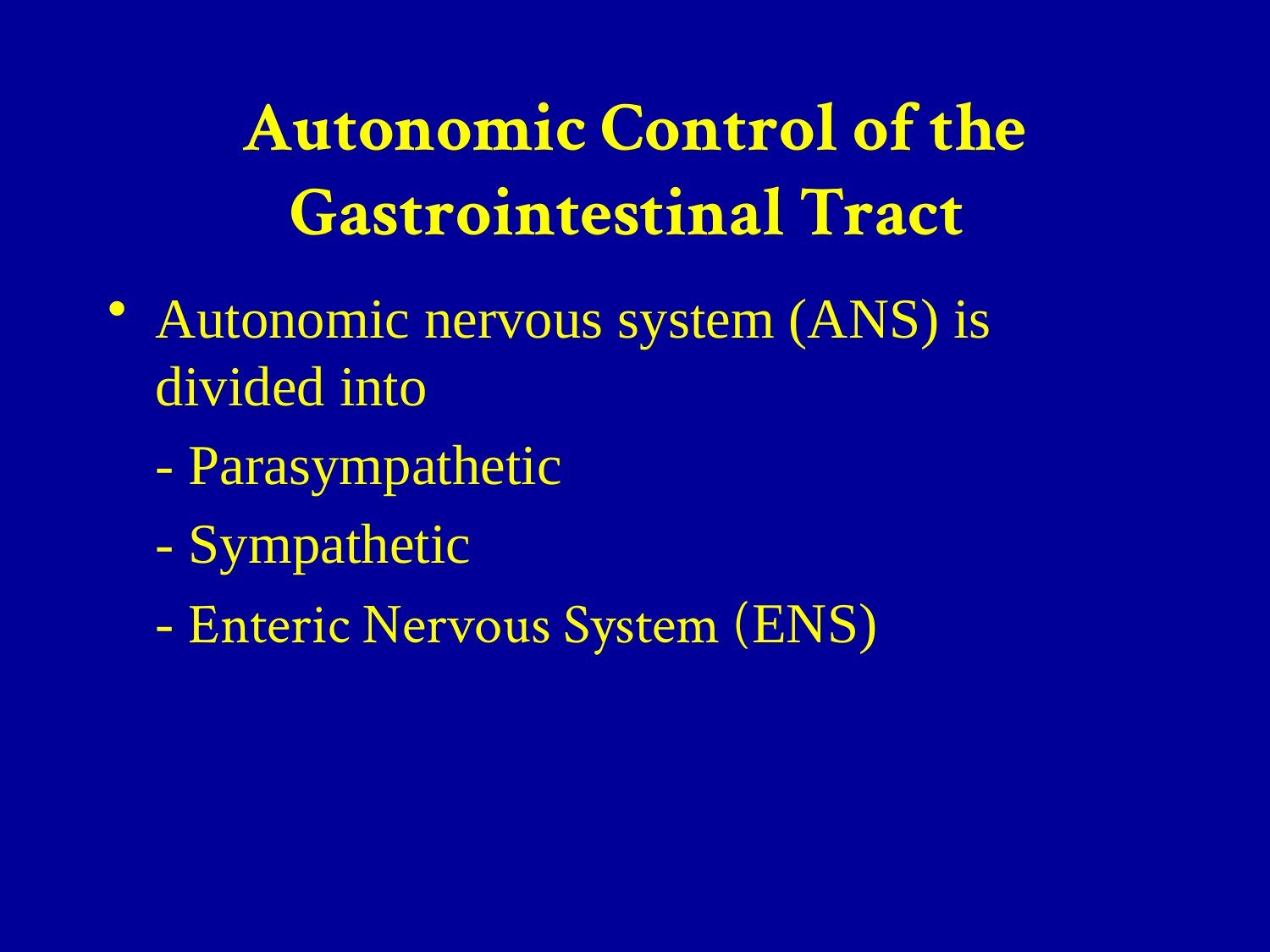

# Autonomic Control of the Gastrointestinal Tract
Autonomic nervous system (ANS) is divided into
	- Parasympathetic
	- Sympathetic
	- Enteric Nervous System (ENS)